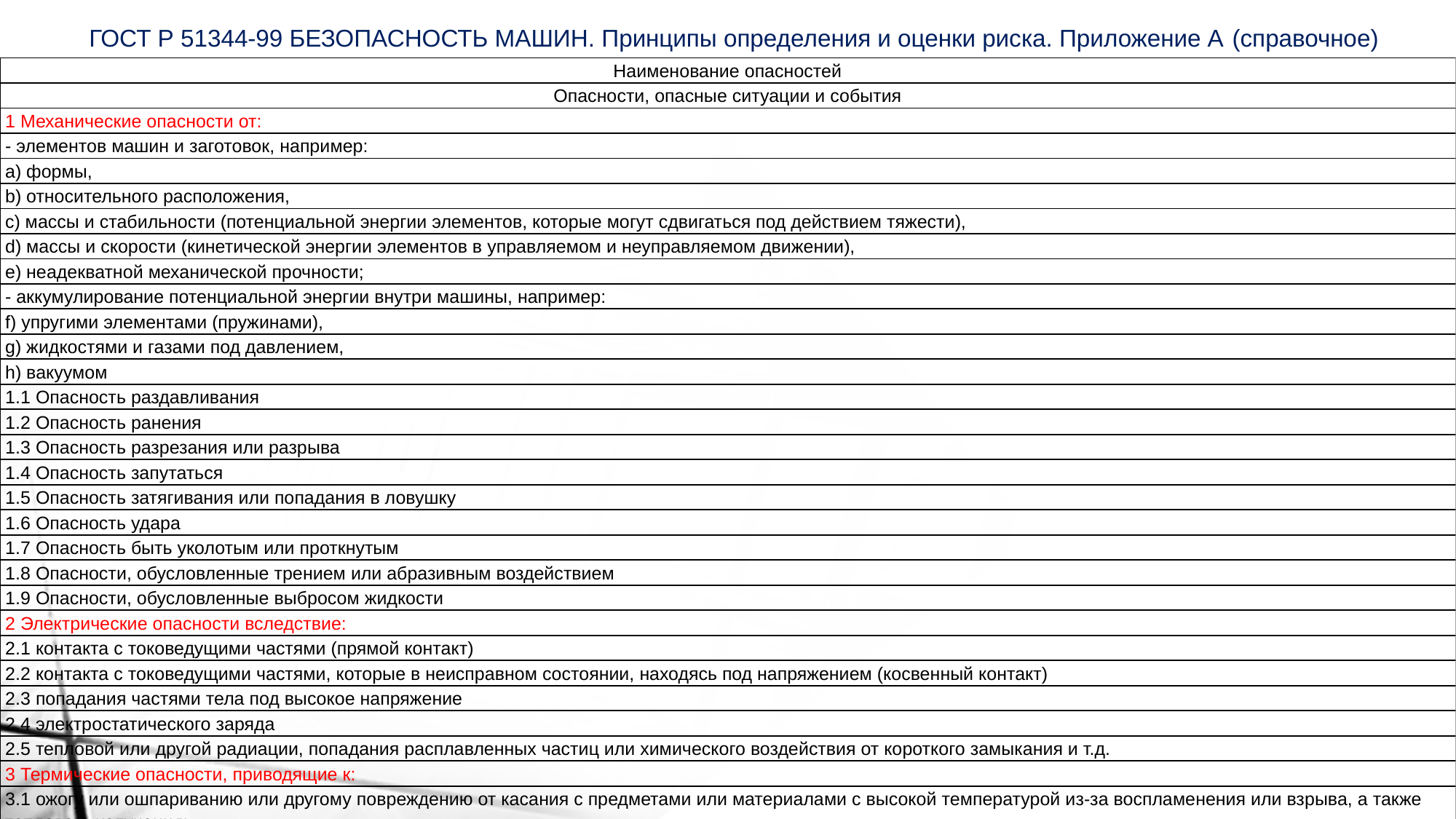

ГОСТ Р 51344-99 БЕЗОПАСНОСТЬ МАШИН. Принципы определения и оценки риска. Приложение А (справочное)
| Наименование опасностей |
| --- |
| Опасности, опасные ситуации и события |
| 1 Механические опасности от: |
| - элементов машин и заготовок, например: |
| а) формы, |
| b) относительного расположения, |
| с) массы и стабильности (потенциальной энергии элементов, которые могут сдвигаться под действием тяжести), |
| d) массы и скорости (кинетической энергии элементов в управляемом и неуправляемом движении), |
| е) неадекватной механической прочности; |
| - аккумулирование потенциальной энергии внутри машины, например: |
| f) упругими элементами (пружинами), |
| g) жидкостями и газами под давлением, |
| h) вакуумом |
| 1.1 Опасность раздавливания |
| 1.2 Опасность ранения |
| 1.3 Опасность разрезания или разрыва |
| 1.4 Опасность запутаться |
| 1.5 Опасность затягивания или попадания в ловушку |
| 1.6 Опасность удара |
| 1.7 Опасность быть уколотым или проткнутым |
| 1.8 Опасности, обусловленные трением или абразивным воздействием |
| 1.9 Опасности, обусловленные выбросом жидкости |
| 2 Электрические опасности вследствие: |
| 2.1 контакта с токоведущими частями (прямой контакт) |
| 2.2 контакта с токоведущими частями, которые в неисправном состоянии, находясь под напряжением (косвенный контакт) |
| 2.3 попадания частями тела под высокое напряжение |
| 2.4 электростатического заряда |
| 2.5 тепловой или другой радиации, попадания расплавленных частиц или химического воздействия от короткого замыкания и т.д. |
| 3 Термические опасности, приводящие к: |
| 3.1 ожогу или ошпариванию или другому повреждению от касания с предметами или материалами с высокой температурой из-за воспламенения или взрыва, а также теплового излучения; |
| 3.2 нанесению ущерба здоровью из-за жаркого или холодного окружения рабочего места |